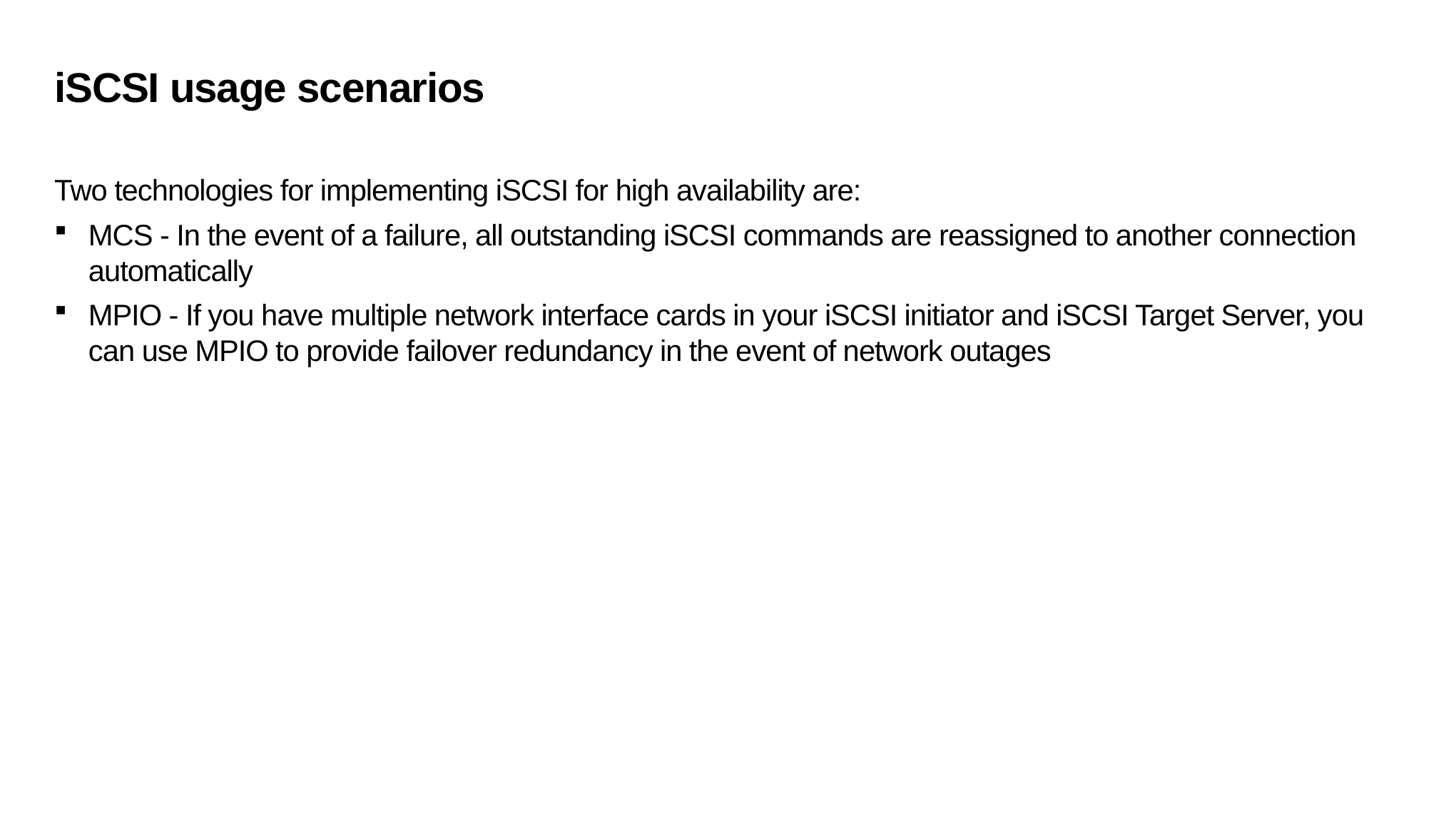

# iSCSI usage scenarios
Two technologies for implementing iSCSI for high availability are:
MCS - In the event of a failure, all outstanding iSCSI commands are reassigned to another connection automatically
MPIO - If you have multiple network interface cards in your iSCSI initiator and iSCSI Target Server, you can use MPIO to provide failover redundancy in the event of network outages